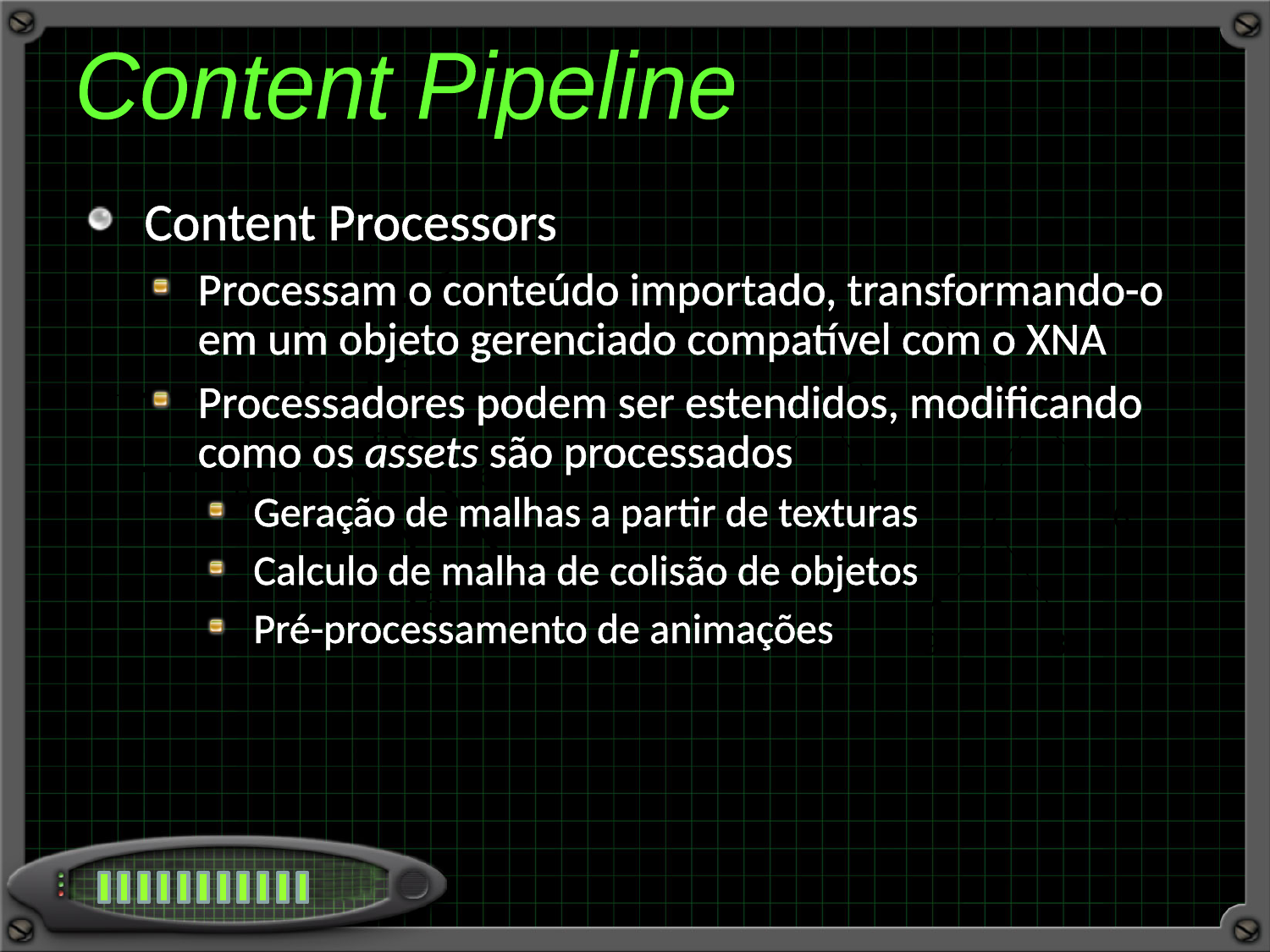

Content Pipeline
Content Processors
Processam o conteúdo importado, transformando-o em um objeto gerenciado compatível com o XNA
Processadores podem ser estendidos, modificando como os assets são processados
Geração de malhas a partir de texturas
Calculo de malha de colisão de objetos
Pré-processamento de animações

3
1

4

2
1
2
5

8

6

9

7
4
3
7
6

5
9
8